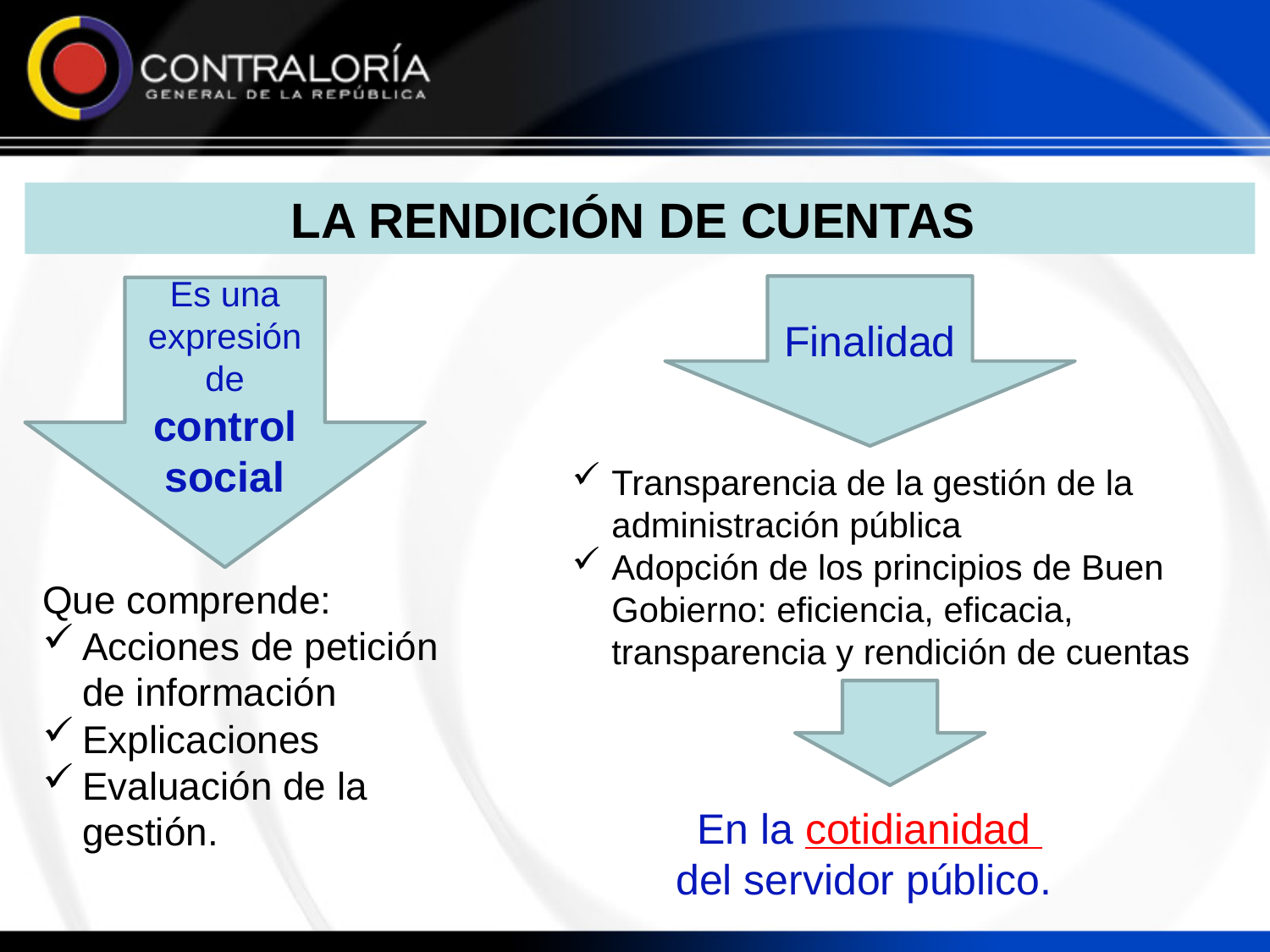

LA RENDICIÓN DE CUENTAS
Finalidad
Es una expresión de control social
Transparencia de la gestión de la administración pública
Adopción de los principios de Buen Gobierno: eficiencia, eficacia, transparencia y rendición de cuentas
Que comprende:
Acciones de petición de información
Explicaciones
Evaluación de la gestión.

En la cotidianidad
del servidor público.